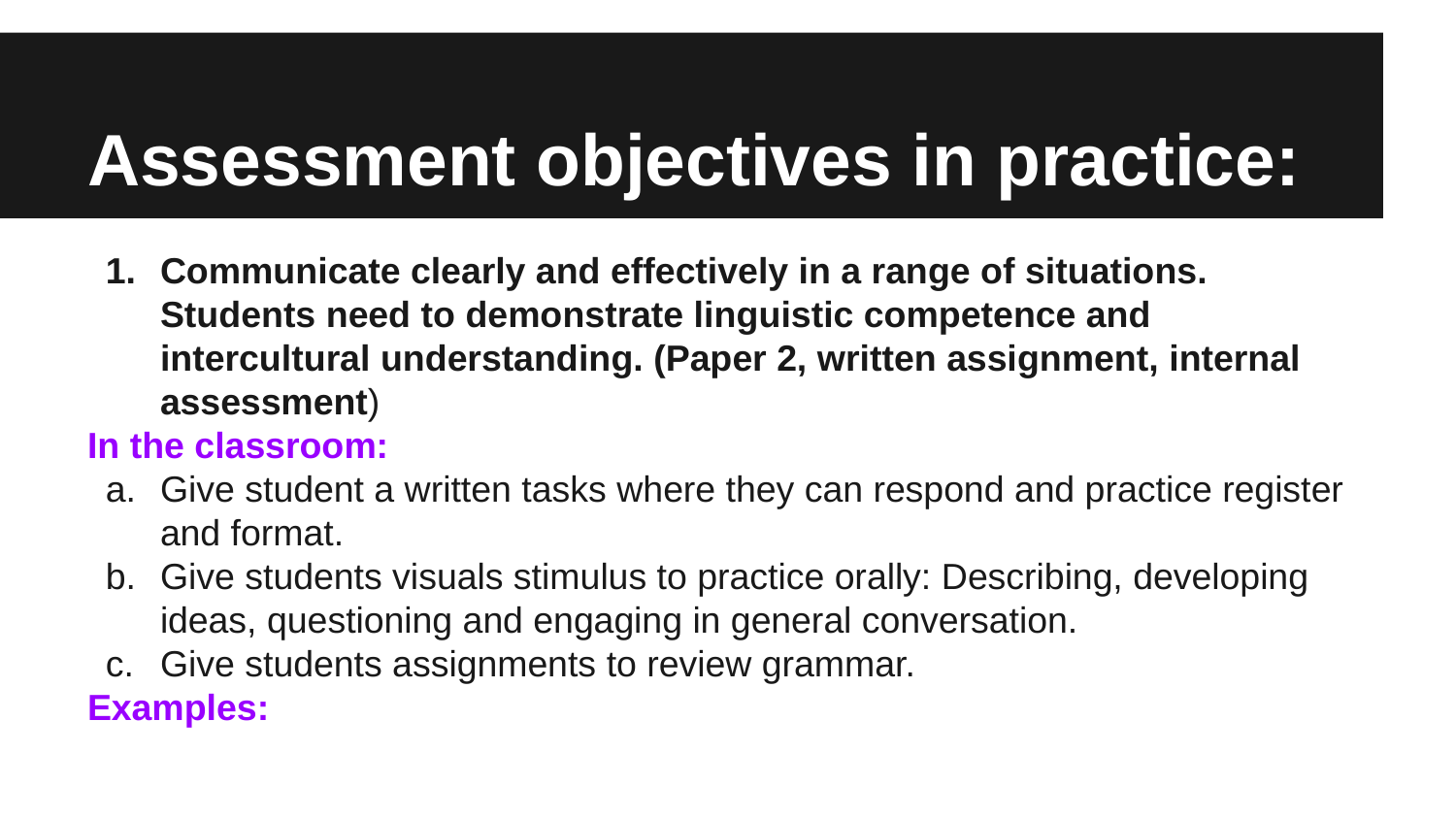

# Assessment objectives in practice:
Communicate clearly and effectively in a range of situations. Students need to demonstrate linguistic competence and intercultural understanding. (Paper 2, written assignment, internal assessment)
In the classroom:
Give student a written tasks where they can respond and practice register and format.
Give students visuals stimulus to practice orally: Describing, developing ideas, questioning and engaging in general conversation.
Give students assignments to review grammar.
Examples: